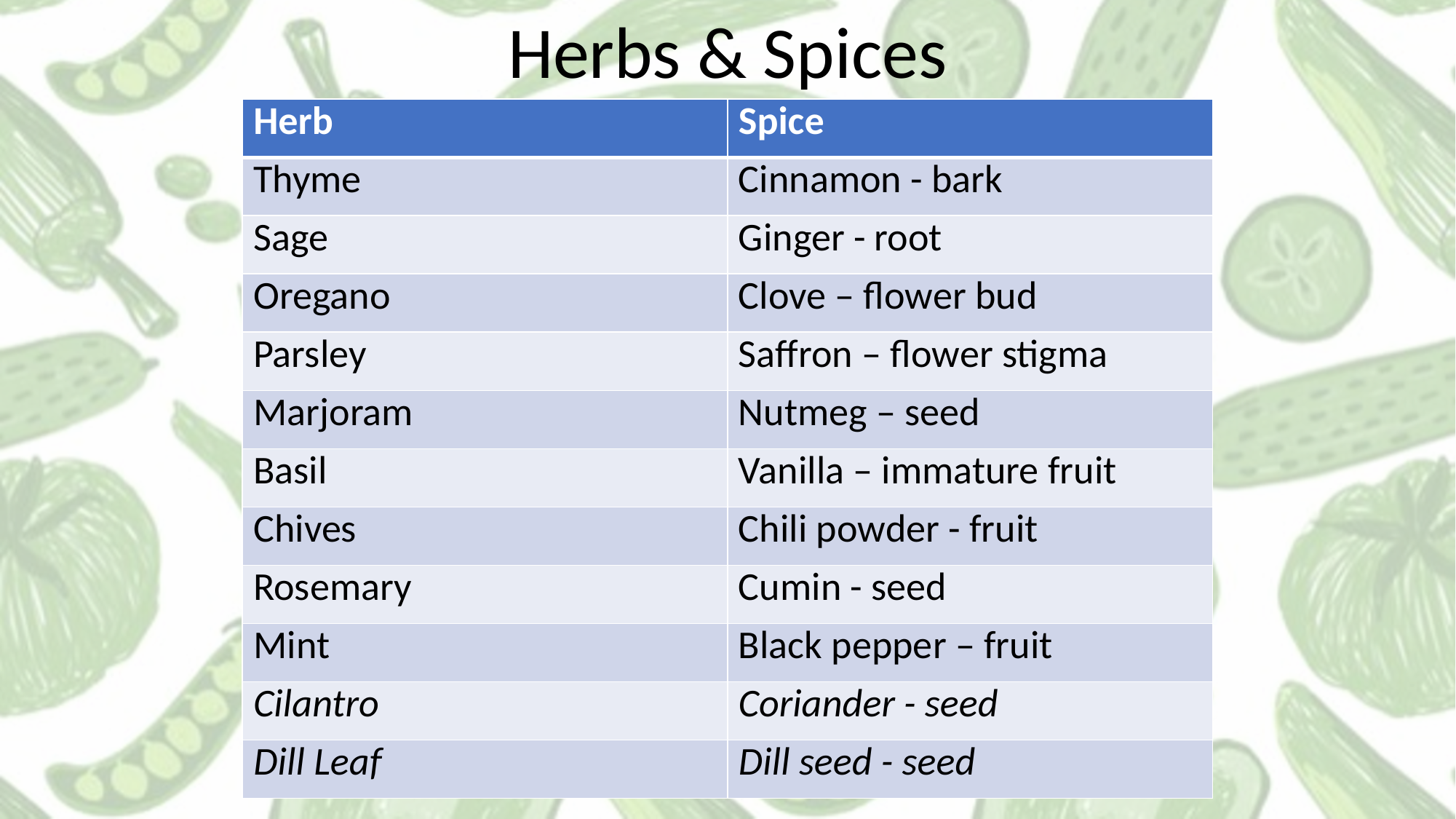

Herbs & Spices
| Herb | Spice |
| --- | --- |
| Thyme | Cinnamon - bark |
| Sage | Ginger - root |
| Oregano | Clove – flower bud |
| Parsley | Saffron – flower stigma |
| Marjoram | Nutmeg – seed |
| Basil | Vanilla – immature fruit |
| Chives | Chili powder - fruit |
| Rosemary | Cumin - seed |
| Mint | Black pepper – fruit |
| Cilantro | Coriander - seed |
| Dill Leaf | Dill seed - seed |